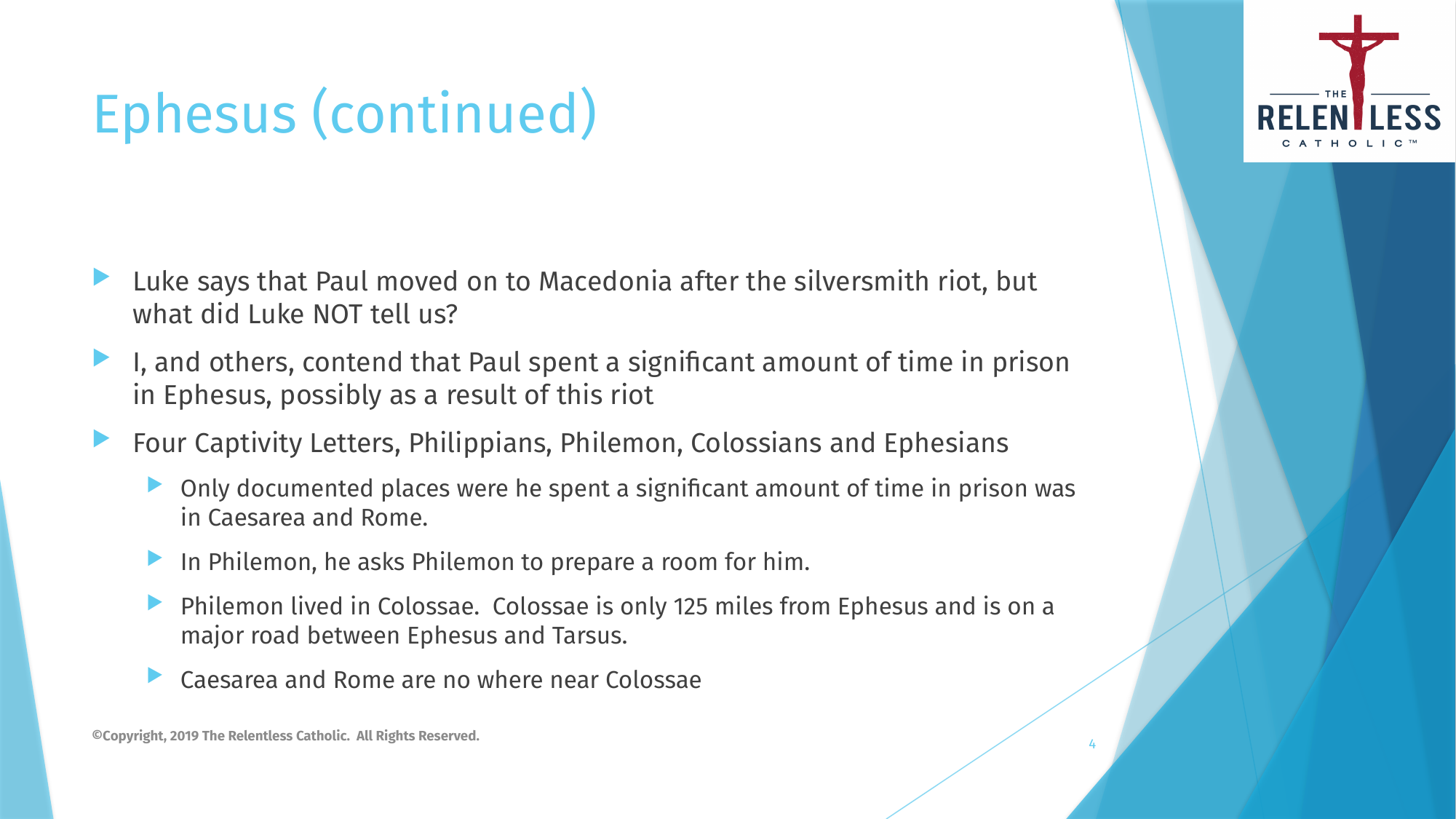

# Ephesus (continued)
Luke says that Paul moved on to Macedonia after the silversmith riot, but what did Luke NOT tell us?
I, and others, contend that Paul spent a significant amount of time in prison in Ephesus, possibly as a result of this riot
Four Captivity Letters, Philippians, Philemon, Colossians and Ephesians
Only documented places were he spent a significant amount of time in prison was in Caesarea and Rome.
In Philemon, he asks Philemon to prepare a room for him.
Philemon lived in Colossae.  Colossae is only 125 miles from Ephesus and is on a major road between Ephesus and Tarsus.
Caesarea and Rome are no where near Colossae
©Copyright, 2019 The Relentless Catholic.  All Rights Reserved.

4